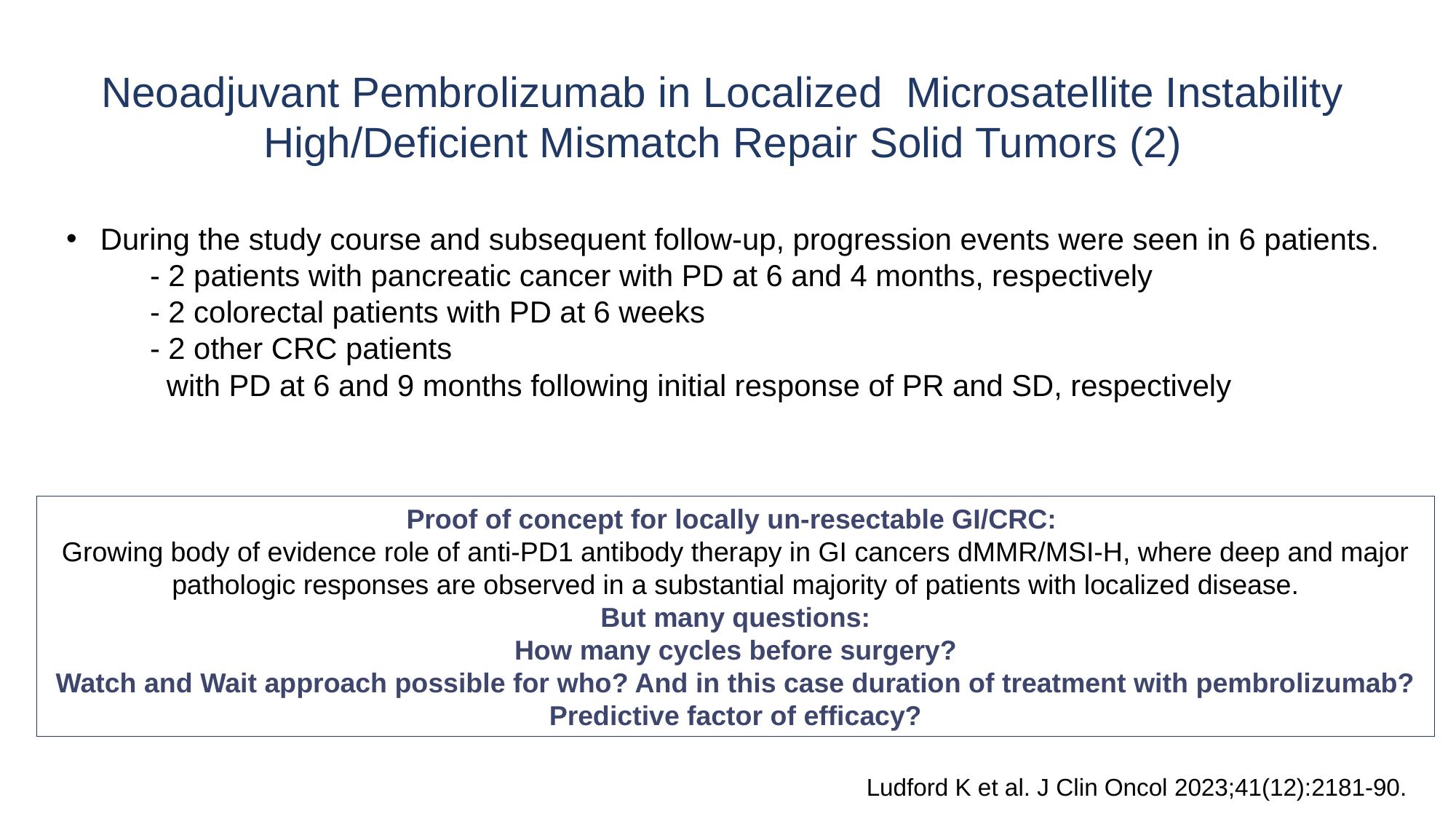

Neoadjuvant Pembrolizumab in Localized  Microsatellite Instability High/Deficient Mismatch Repair Solid Tumors (2)
During the study course and subsequent follow-up, progression events were seen in 6 patients.
          - 2 patients with pancreatic cancer with PD at 6 and 4 months, respectively
          - 2 colorectal patients with PD at 6 weeks
          - 2 other CRC patients
            with PD at 6 and 9 months following initial response of PR and SD, respectively
Proof of concept for locally un-resectable GI/CRC:
Growing body of evidence role of anti-PD1 antibody therapy in GI cancers dMMR/MSI-H, where deep and major pathologic responses are observed in a substantial majority of patients with localized disease.
But many questions:
How many cycles before surgery?
Watch and Wait approach possible for who? And in this case duration of treatment with pembrolizumab?
Predictive factor of efficacy?
Ludford K et al. J Clin Oncol 2023;41(12):2181-90.